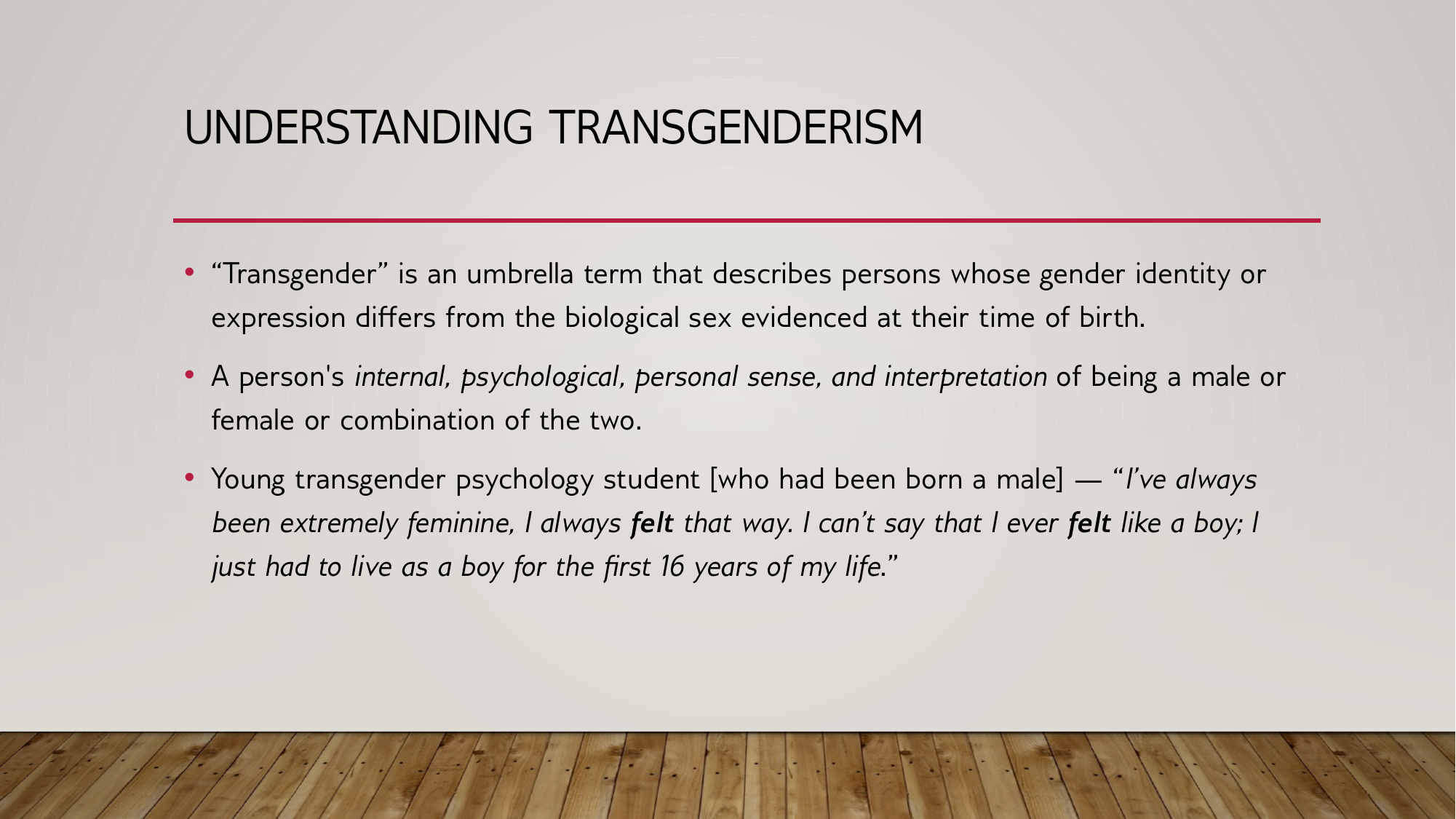

# Understanding Transgenderism
“Transgender” is an umbrella term that describes persons whose gender identity or expression differs from the biological sex evidenced at their time of birth.
A person's internal, psychological, personal sense, and interpretation of being a male or female or combination of the two.
Young transgender psychology student [who had been born a male] — “I’ve always been extremely feminine, I always felt that way. I can’t say that I ever felt like a boy; I just had to live as a boy for the first 16 years of my life.”